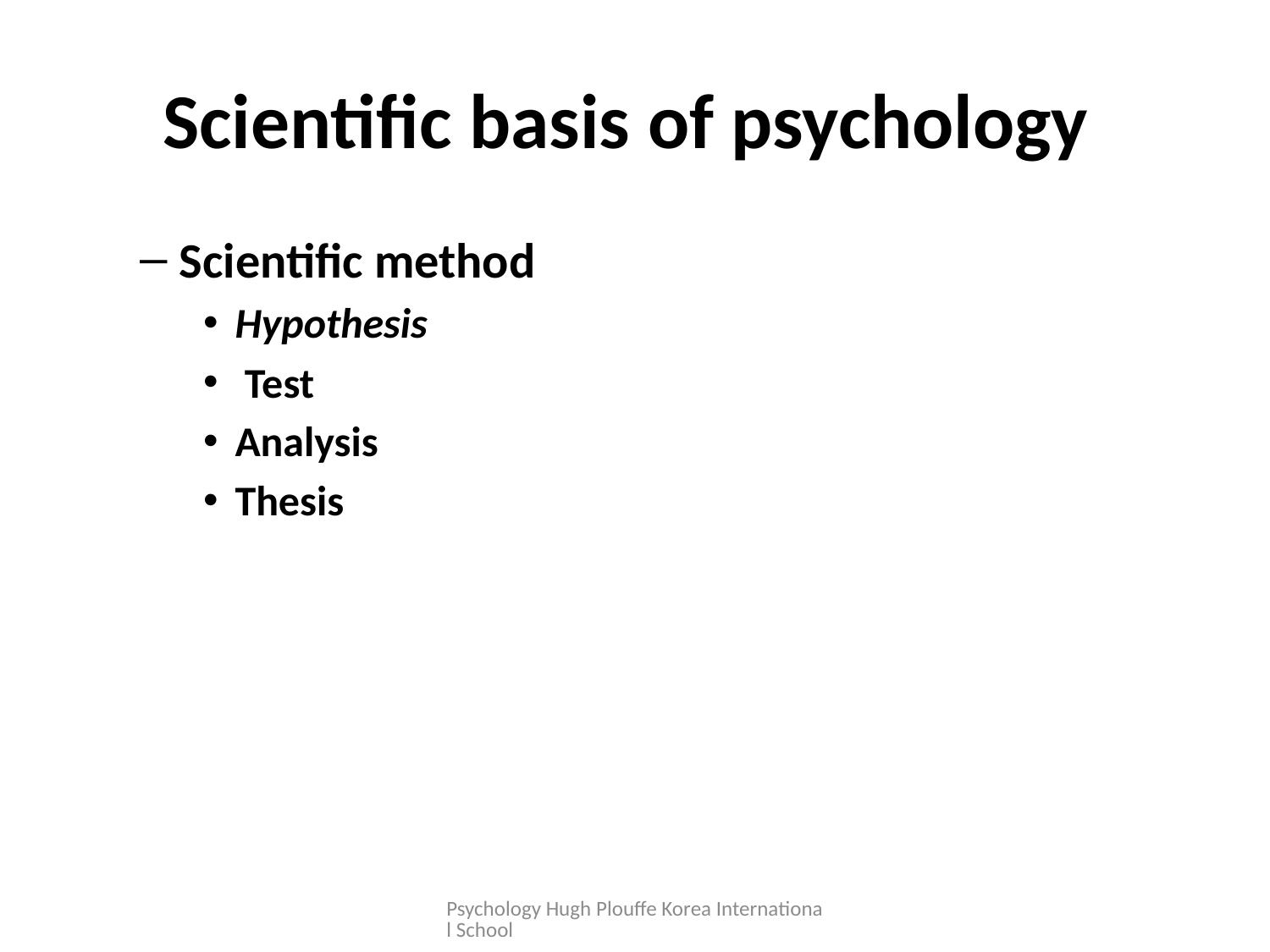

# Scientific basis of psychology
Scientific method
Hypothesis
 Test
Analysis
Thesis

Psychology Hugh Plouffe Korea International School